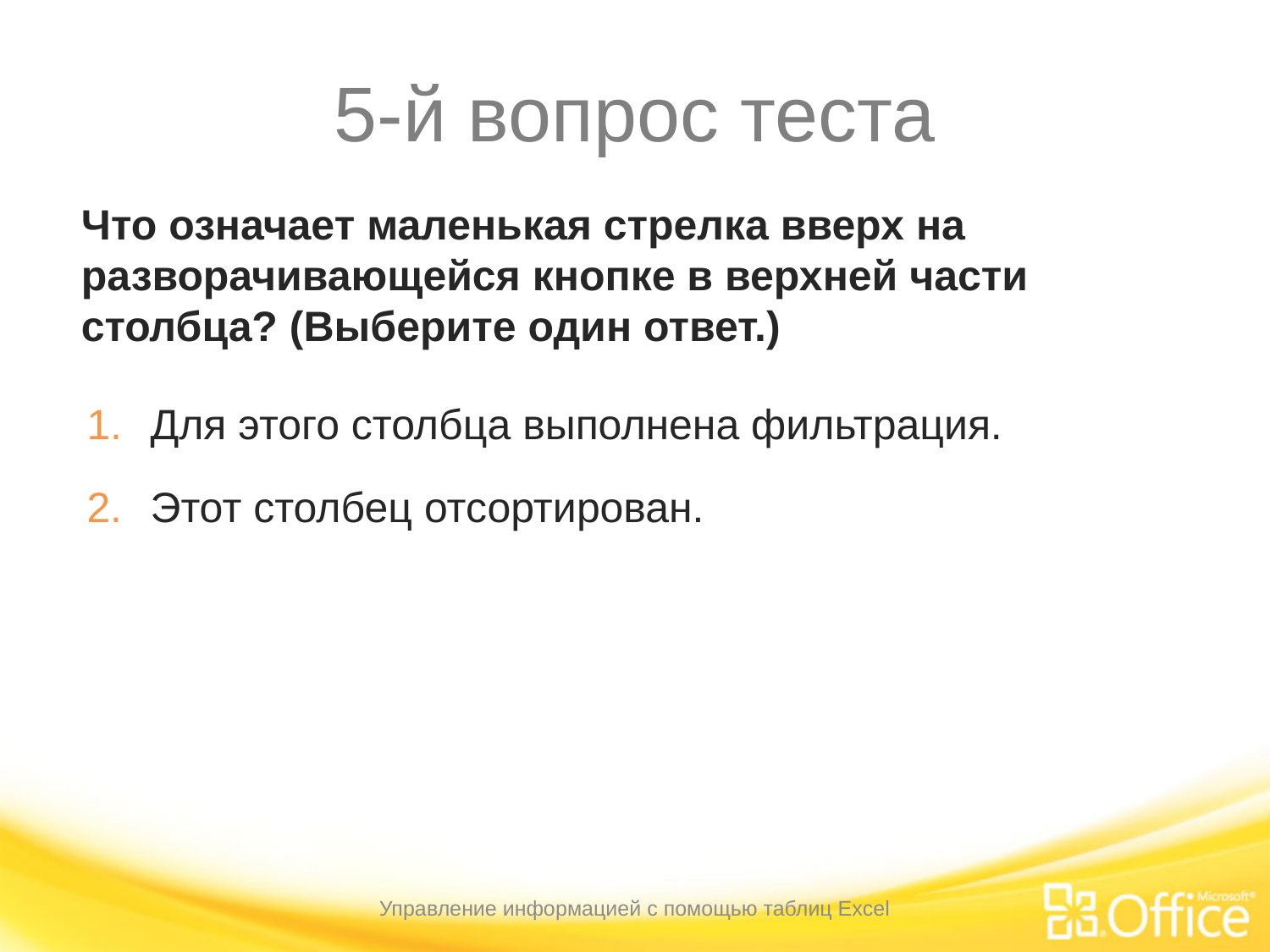

# 5-й вопрос теста
Что означает маленькая стрелка вверх на разворачивающейся кнопке в верхней части столбца? (Выберите один ответ.)
Для этого столбца выполнена фильтрация.
Этот столбец отсортирован.
Управление информацией с помощью таблиц Excel